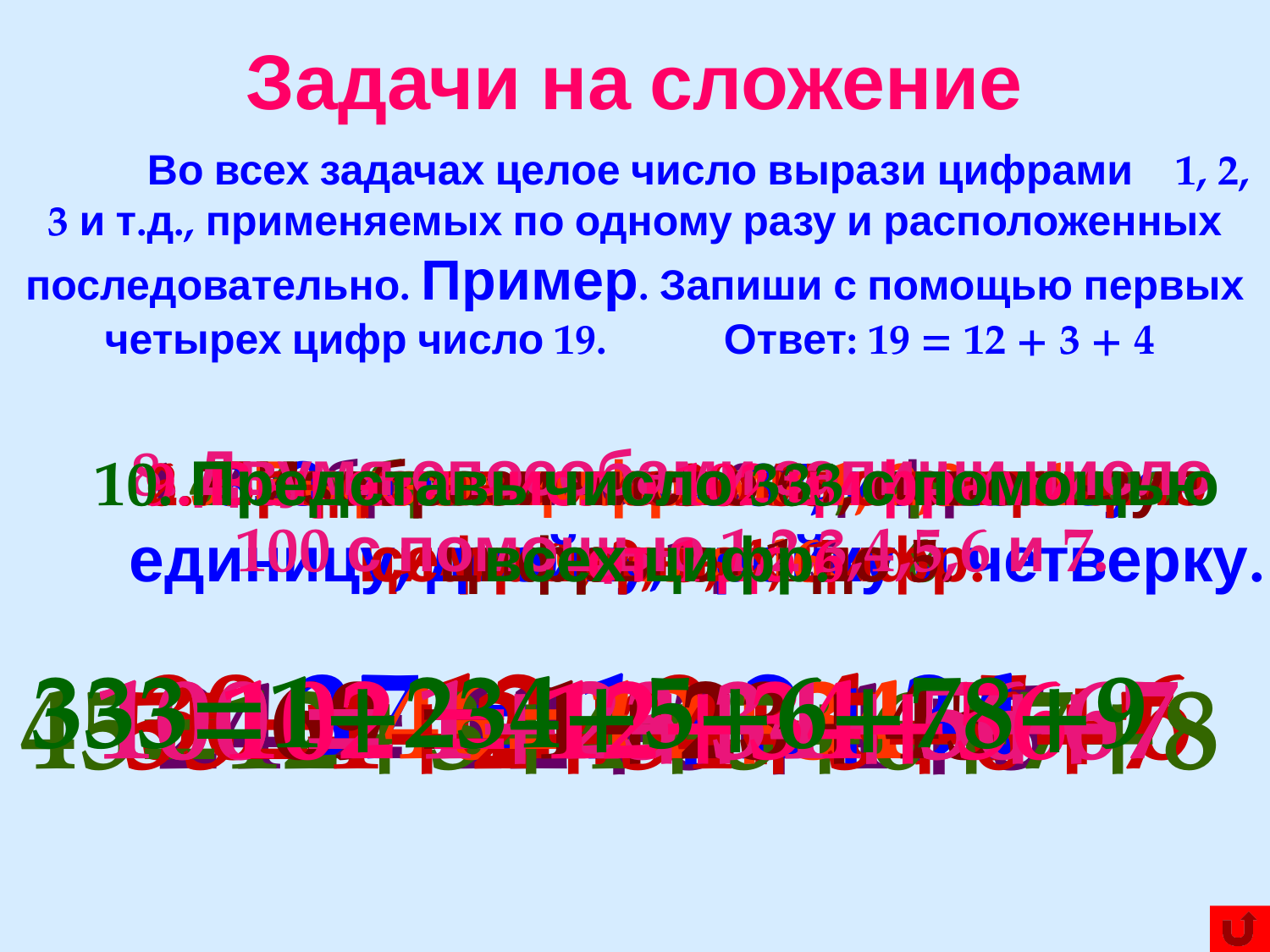

Задачи на сложение
	Во всех задачах целое число вырази цифрами    1, 2, 3 и т.д., применяемых по одному разу и расположенных последовательно. Пример. Запиши с помощью первых четырех цифр число 19.           Ответ: 19 = 12 + 3 + 4
8. Двумя способами запиши число 100 с помощью 1,2,3,4,5,6 и 7.
10. Представь число 333 с помощью всех цифр.
1. Изобрази число 24 цифрами    	от 1 до 5.
2. Вырази число 30 с помощью 	цифр 1, 2, 3, 4, 5 и 6.
3. Запиши число 37, используя единицу, двойку, тройку и четверку.
4. Изобрази число 45, применяя 	цифры от 1 до 8.
5. Вырази цифрами 1, 2,3 и 4 	число 46.
6. Представь число 55 с помощью семи первых цифр.
7. Изобрази число 69, используя цифры от 1 до 5.
9. Вырази число 102 цифрами      	от 1 до 6
30 = 12+3+4+5+6
37 = 1+2+34
333=1+234+5+6+78+9
100 = 1+23+4+5+67
100 = 1+2+34+56+7
24 = 12+3+4+5
102 = 12+34+56
69 = 1+23+45
46=12+34
45=12+3+4+5+6+7+8
55=1+2+34+5+6+7